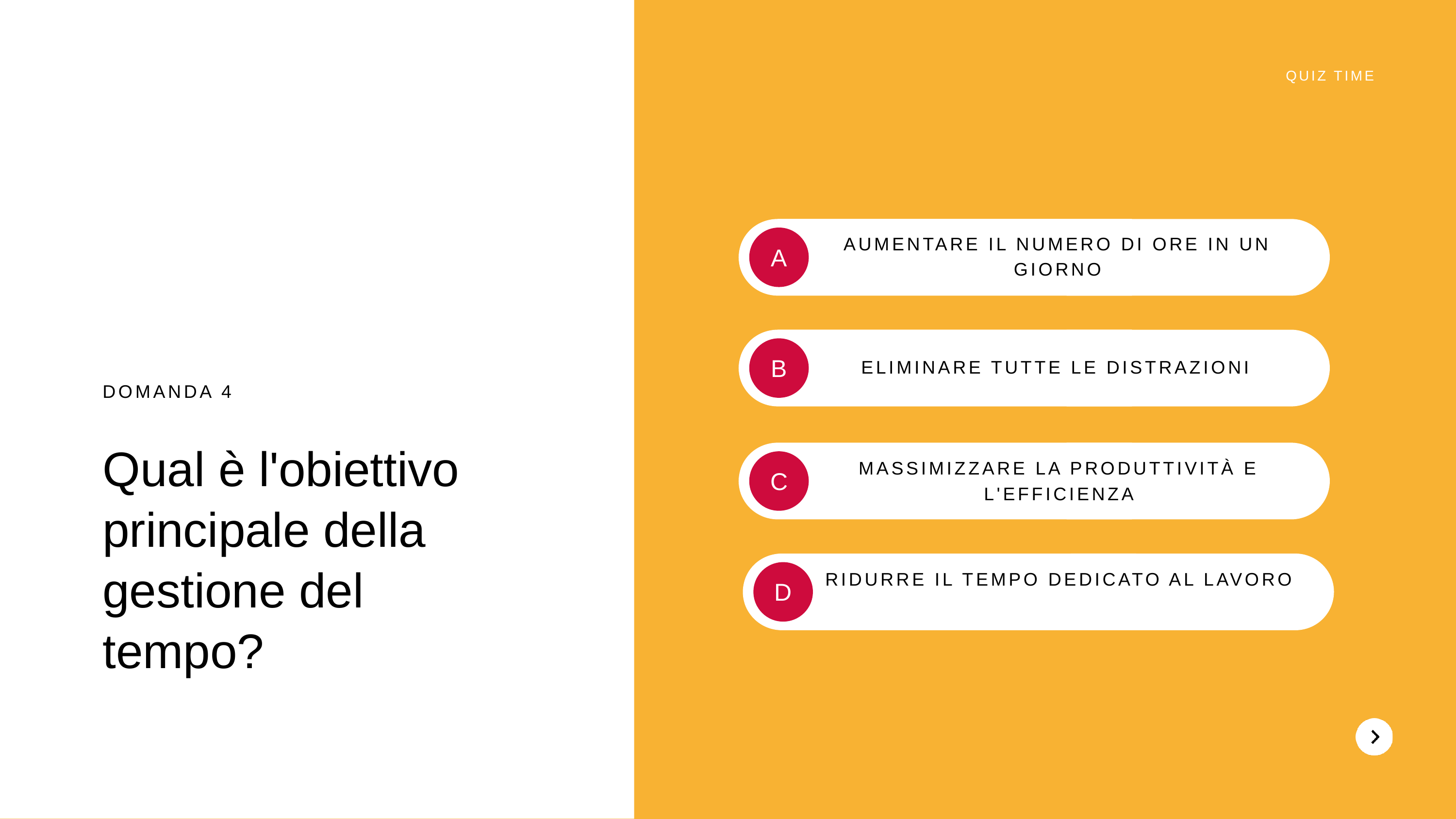

QUIZ TIME

AUMENTARE IL NUMERO DI ORE IN UN GIORNO
A

B
ELIMINARE TUTTE LE DISTRAZIONI
DOMANDA 4
Qual è l'obiettivo principale della gestione del tempo?

MASSIMIZZARE LA PRODUTTIVITÀ E L'EFFICIENZA
C

RIDURRE IL TEMPO DEDICATO AL LAVORO
D